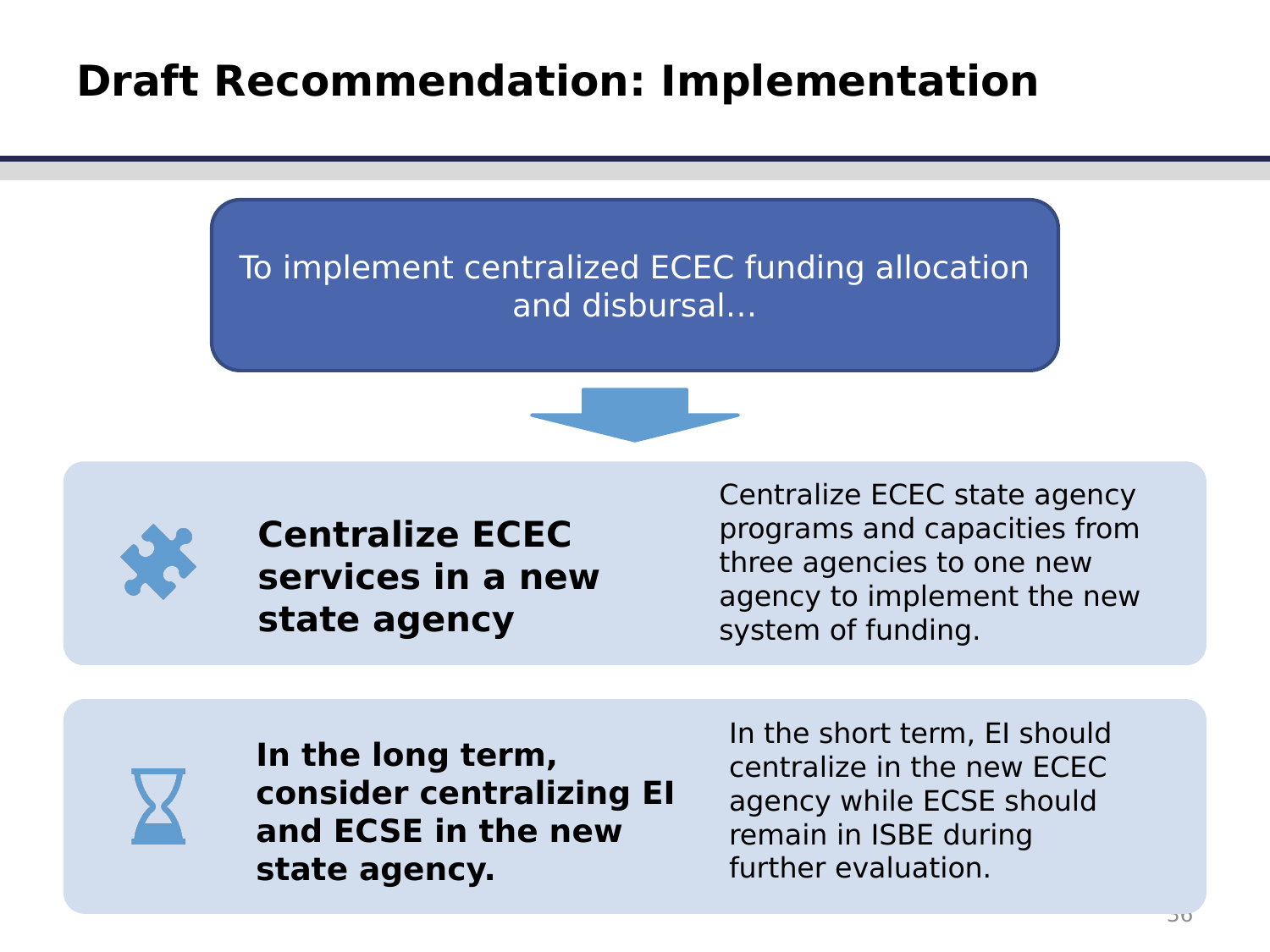

# Draft Recommendation: Implementation
To implement centralized ECEC funding allocation and disbursal…

Centralize ECEC services in a new state agency
Centralize ECEC state agency programs and capacities from three agencies to one new agency to implement the new system of funding.
In the long term, consider centralizing EI and ECSE in the new state agency.
In the short term, EI should centralize in the new ECEC agency while ECSE should remain in ISBE during further evaluation.
36